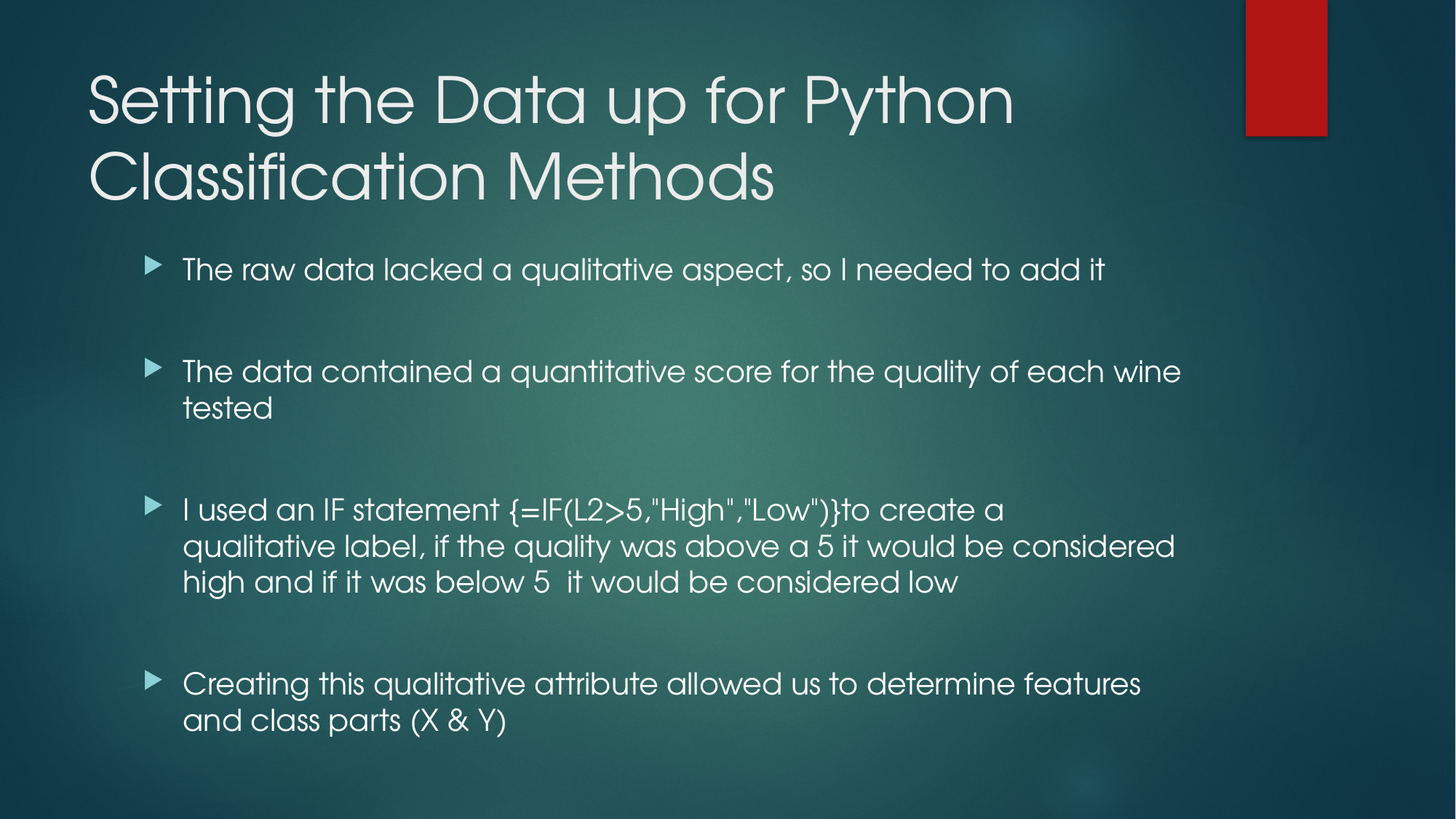

# Setting the Data up for Python Classification Methods
The raw data lacked a qualitative aspect, so I needed to add it

The data contained a quantitative score for the quality of each wine tested

I used an IF statement {=IF(L2>5,"High","Low")}to create a qualitative label, if the quality was above a 5 it would be considered high and if it was below 5  it would be considered low

Creating this qualitative attribute allowed us to determine features and class parts (X & Y)